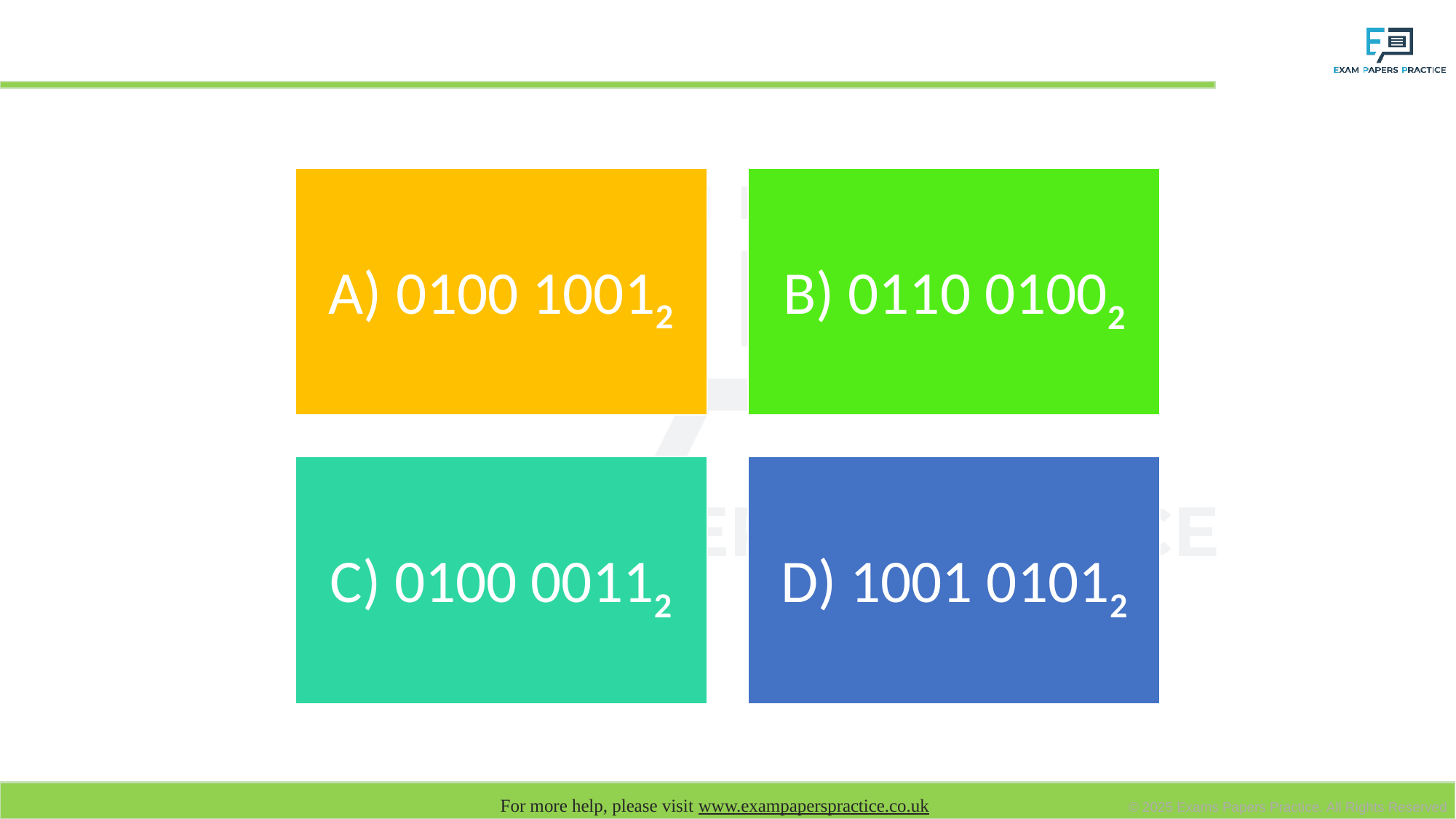

# What is 1100 11012 – 1000 10102?
A) 0100 10012
B) 0110 01002
C) 0100 00112
D) 1001 01012